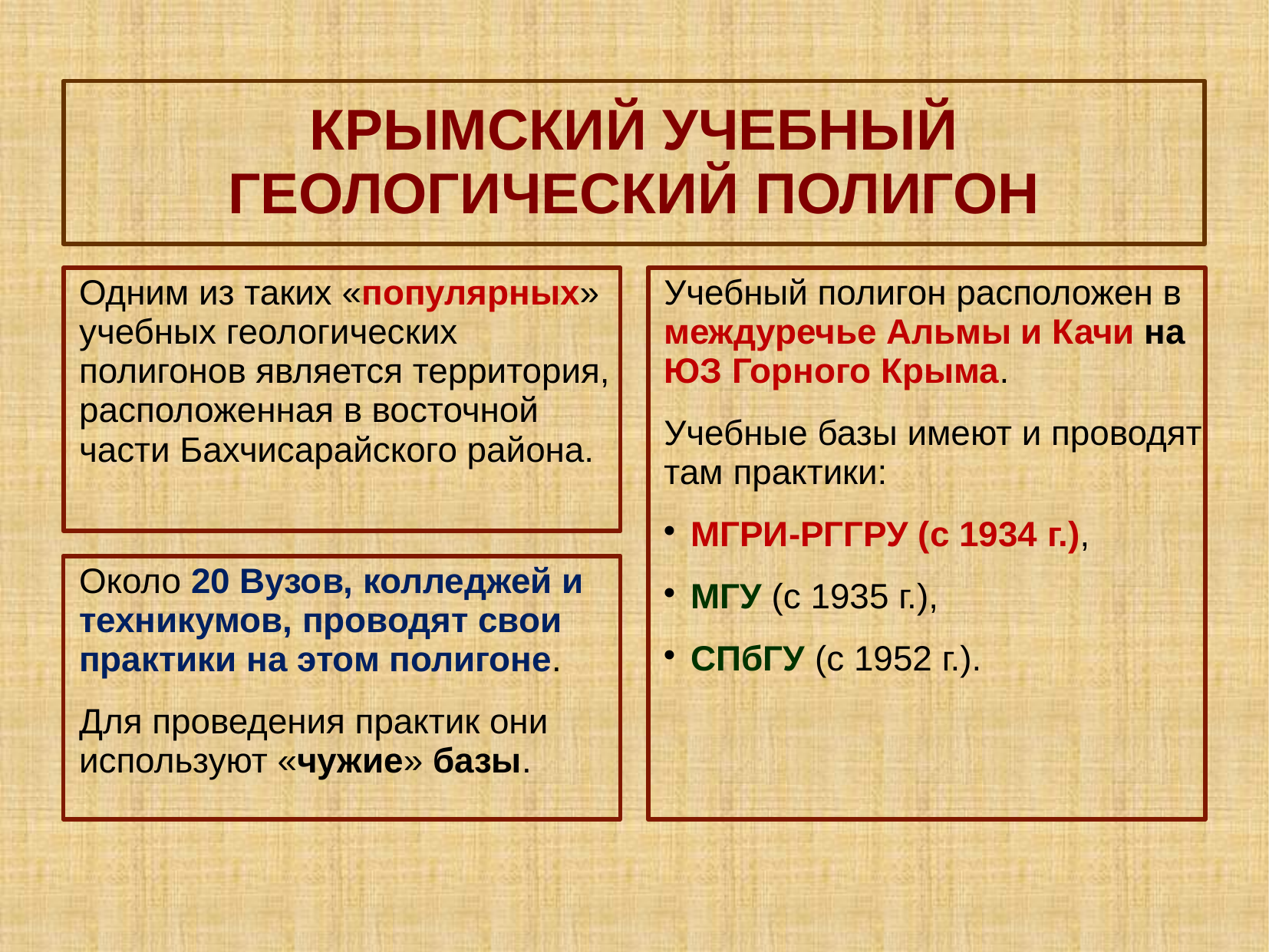

# КРЫМСКИЙ УЧЕБНЫЙ ГЕОЛОГИЧЕСКИЙ ПОЛИГОН
Одним из таких «популярных» учебных геологических полигонов является территория, расположенная в восточной части Бахчисарайского района.
Учебный полигон расположен в междуречье Альмы и Качи на ЮЗ Горного Крыма.
Учебные базы имеют и проводят там практики:
МГРИ-РГГРУ (с 1934 г.),
МГУ (с 1935 г.),
СПбГУ (с 1952 г.).
Около 20 Вузов, колледжей и техникумов, проводят свои практики на этом полигоне.
Для проведения практик они используют «чужие» базы.